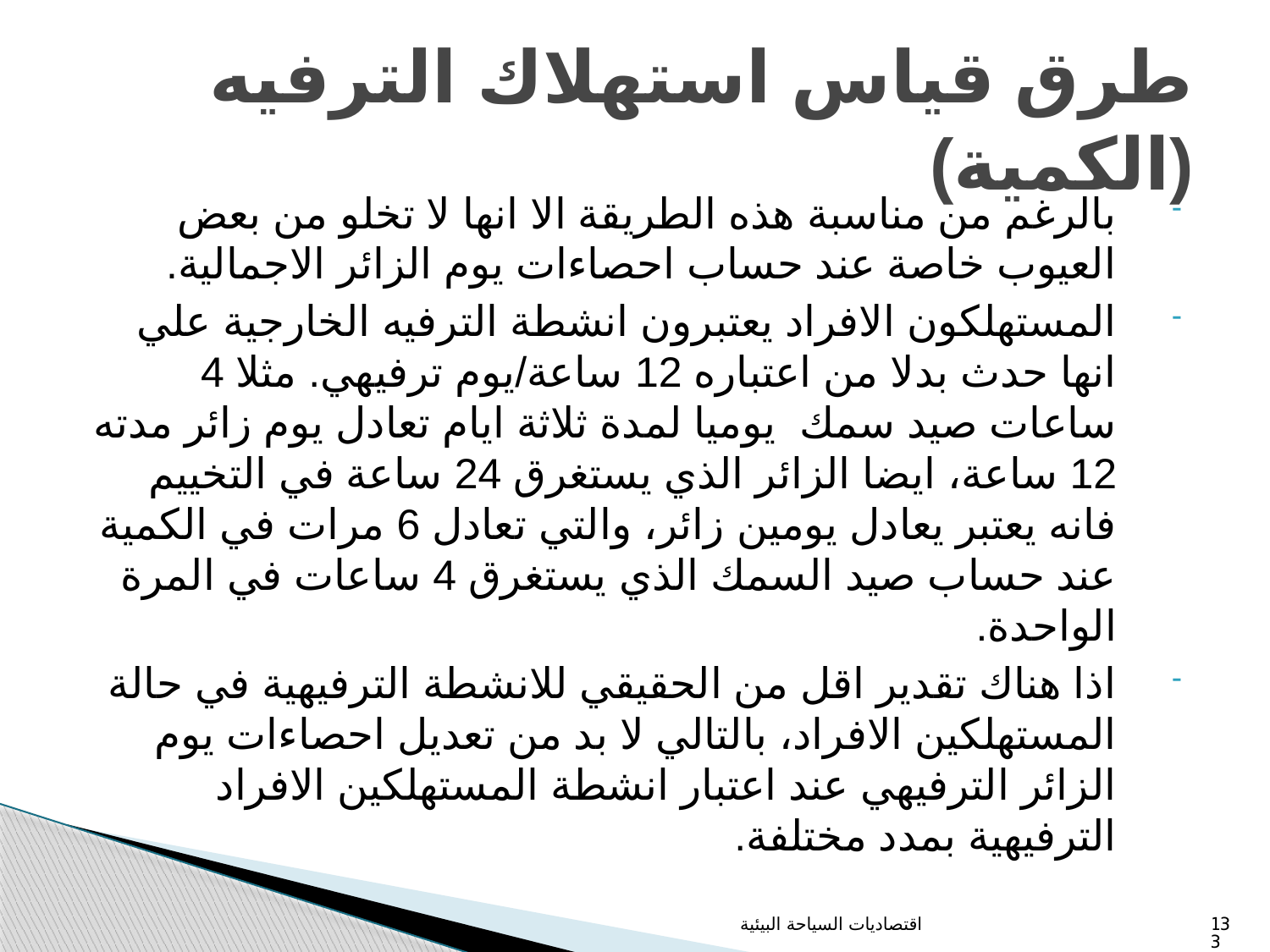

# طرق قياس استهلاك الترفيه (الكمية)
بالرغم من مناسبة هذه الطريقة الا انها لا تخلو من بعض العيوب خاصة عند حساب احصاءات يوم الزائر الاجمالية.
المستهلكون الافراد يعتبرون انشطة الترفيه الخارجية علي انها حدث بدلا من اعتباره 12 ساعة/يوم ترفيهي. مثلا 4 ساعات صيد سمك  يوميا لمدة ثلاثة ايام تعادل يوم زائر مدته 12 ساعة، ايضا الزائر الذي يستغرق 24 ساعة في التخييم فانه يعتبر يعادل يومين زائر، والتي تعادل 6 مرات في الكمية عند حساب صيد السمك الذي يستغرق 4 ساعات في المرة الواحدة.
اذا هناك تقدير اقل من الحقيقي للانشطة الترفيهية في حالة المستهلكين الافراد، بالتالي لا بد من تعديل احصاءات يوم الزائر الترفيهي عند اعتبار انشطة المستهلكين الافراد الترفيهية بمدد مختلفة.

اقتصاديات السياحة البيئية
133